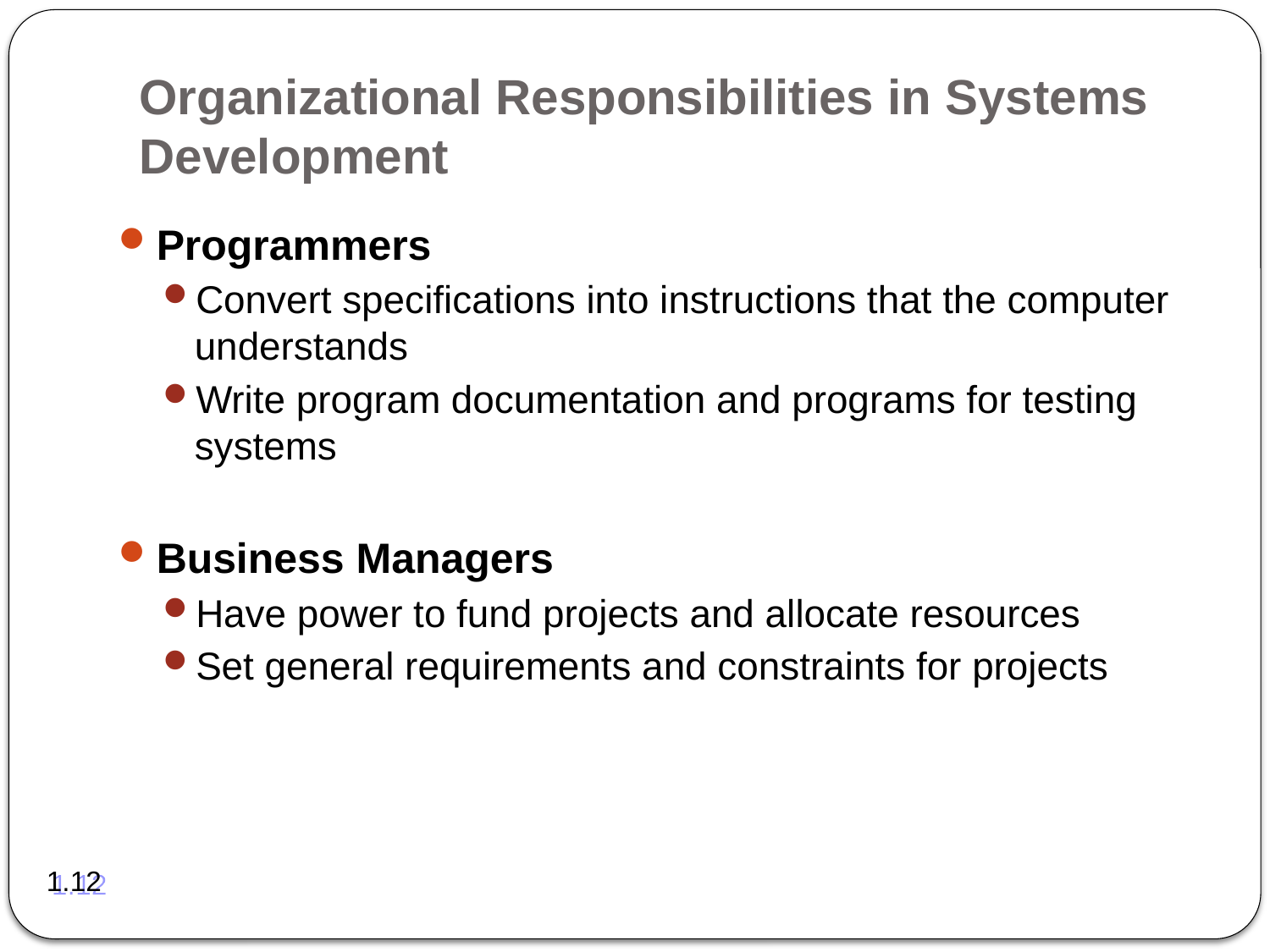

# Organizational Responsibilities in Systems Development
Programmers
Convert specifications into instructions that the computer understands
Write program documentation and programs for testing systems

Business Managers
Have power to fund projects and allocate resources
Set general requirements and constraints for projects
1.12